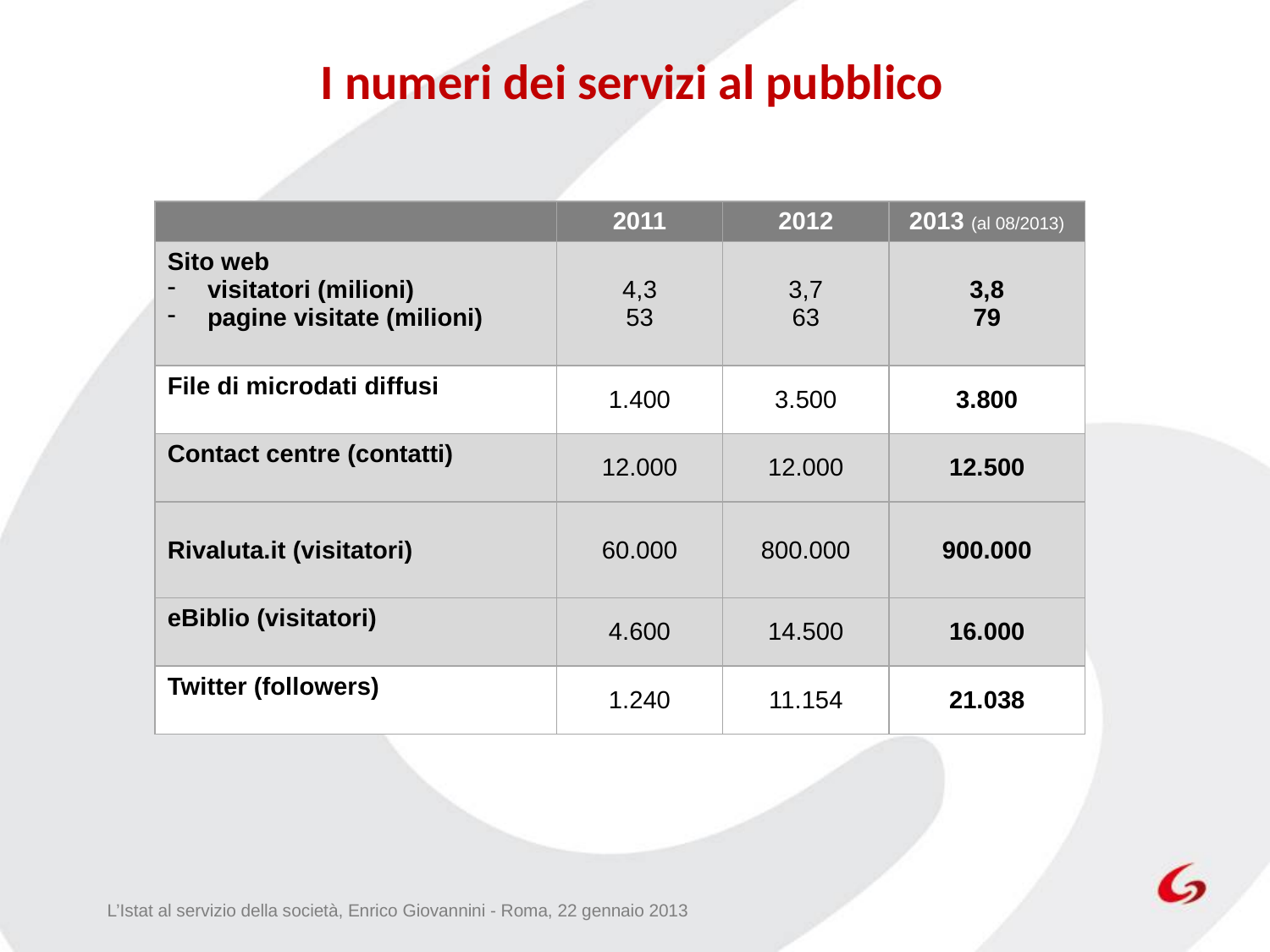

I numeri dei servizi al pubblico
|  | 2011 | 2012 | 2013 (al 08/2013) |
| --- | --- | --- | --- |
| Sito web visitatori (milioni) pagine visitate (milioni) | 4,3 53 | 3,7 63 | 3,8 79 |
| File di microdati diffusi | 1.400 | 3.500 | 3.800 |
| Contact centre (contatti) | 12.000 | 12.000 | 12.500 |
| Rivaluta.it (visitatori) | 60.000 | 800.000 | 900.000 |
| eBiblio (visitatori) | 4.600 | 14.500 | 16.000 |
| Twitter (followers) | 1.240 | 11.154 | 21.038 |
L’Istat al servizio della società, Enrico Giovannini - Roma, 22 gennaio 2013